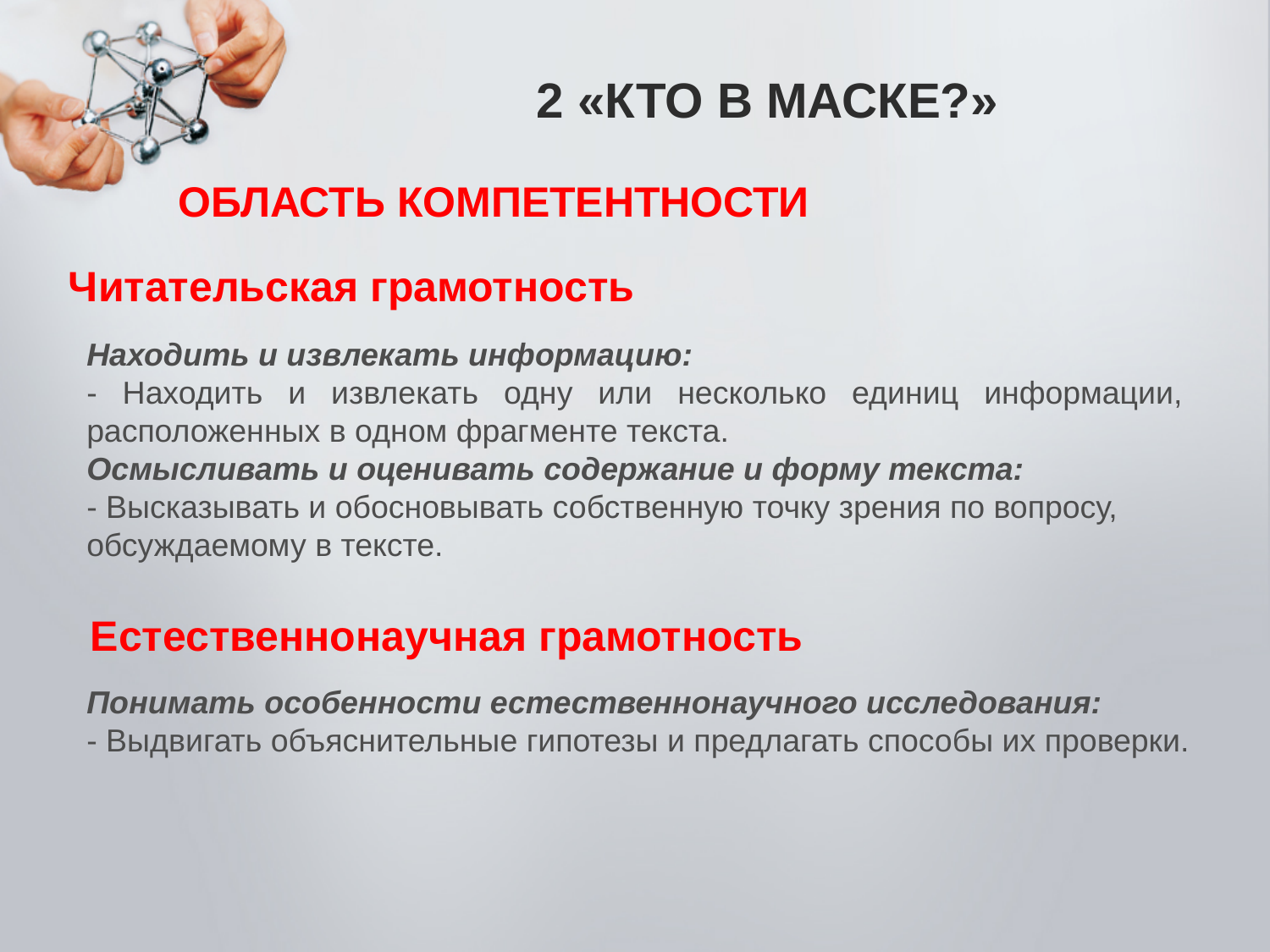

# 2 «КТО В МАСКЕ?»
ОБЛАСТЬ КОМПЕТЕНТНОСТИ
Читательская грамотность
Находить и извлекать информацию:
- Находить и извлекать одну или несколько единиц информации, расположенных в одном фрагменте текста.
Осмысливать и оценивать содержание и форму текста:
- Высказывать и обосновывать собственную точку зрения по вопросу, обсуждаемому в тексте.
Естественнонаучная грамотность
Понимать особенности естественнонаучного исследования:
- Выдвигать объяснительные гипотезы и предлагать способы их проверки.